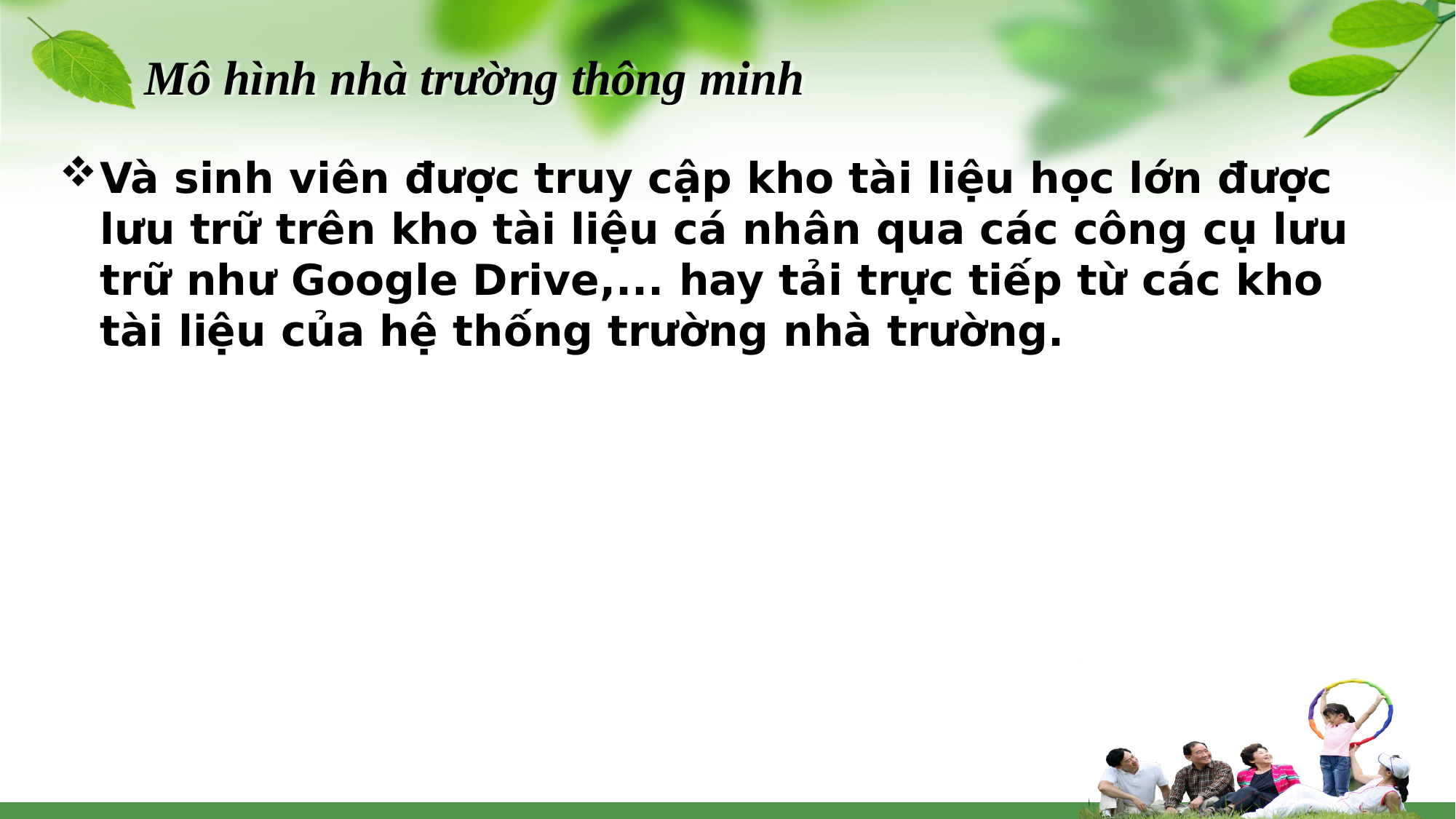

# Mô hình nhà trường thông minh
Và sinh viên được truy cập kho tài liệu học lớn được lưu trữ trên kho tài liệu cá nhân qua các công cụ lưu trữ như Google Drive,... hay tải trực tiếp từ các kho tài liệu của hệ thống trường nhà trường.